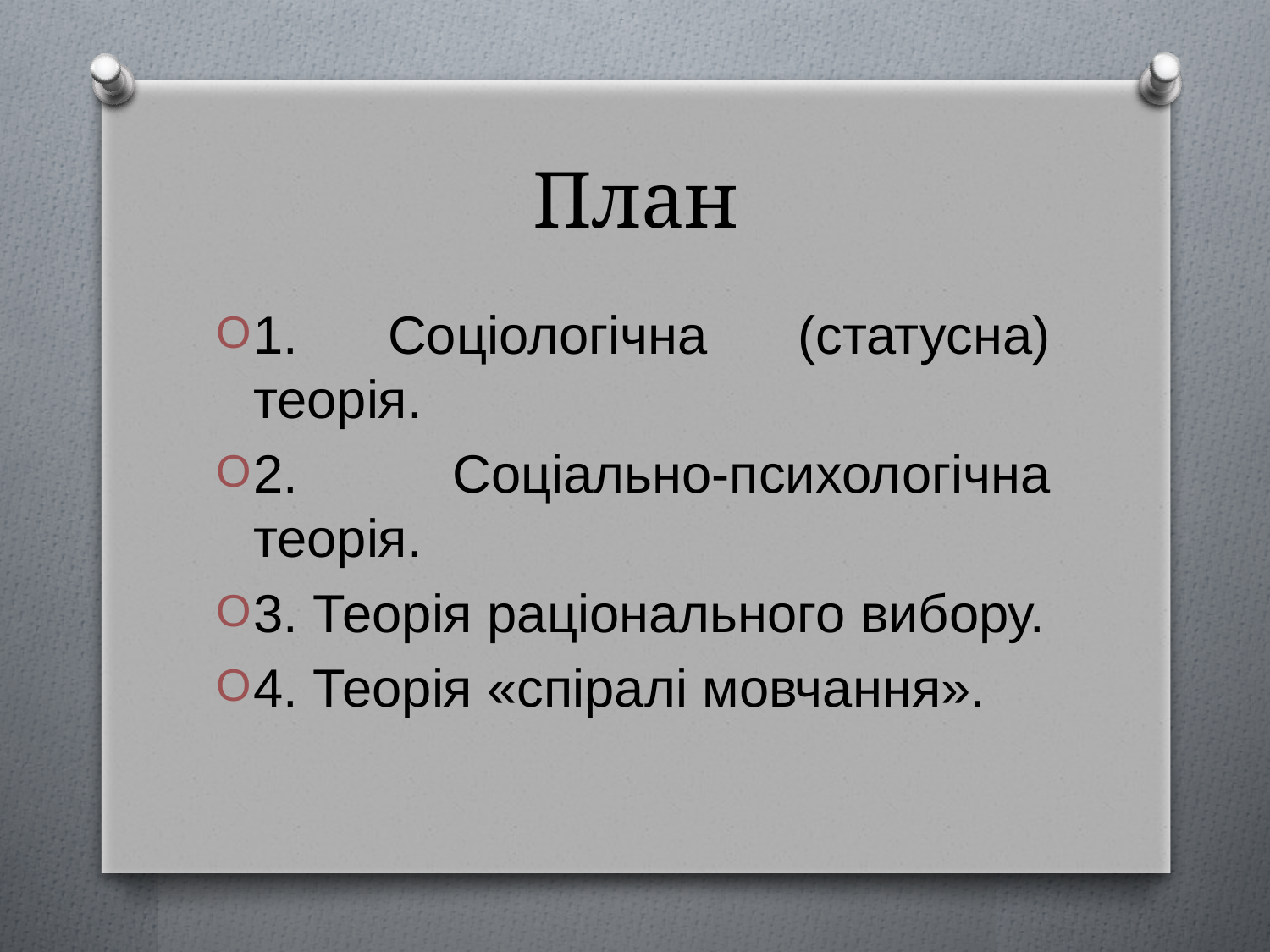

# План
1. Соціологічна (статусна) теорія.
2. Соціально-психологічна теорія.
3. Теорія раціонального вибору.
4. Теорія «спіралі мовчання».